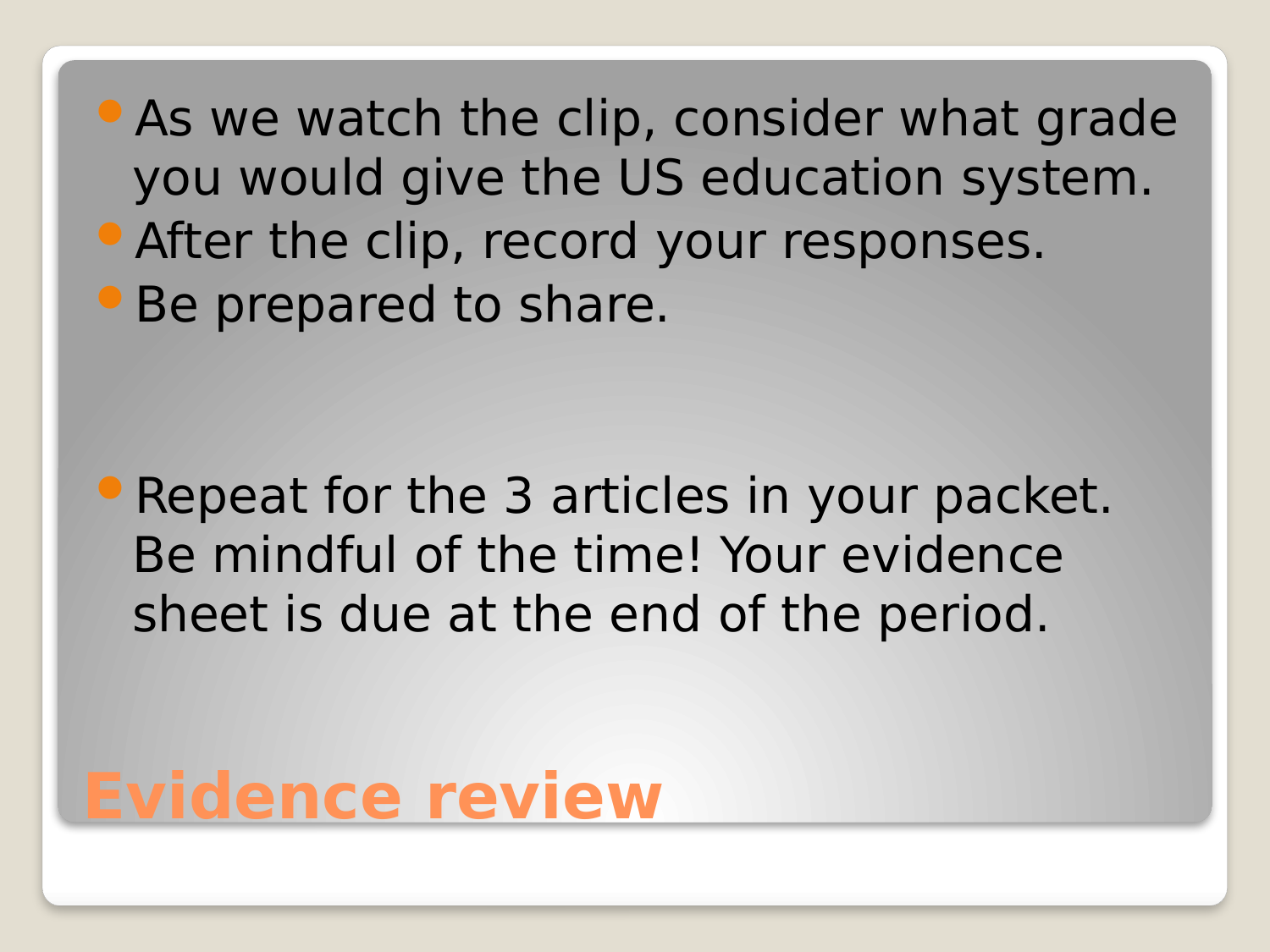

As we watch the clip, consider what grade you would give the US education system.
After the clip, record your responses.
Be prepared to share.

Repeat for the 3 articles in your packet. Be mindful of the time! Your evidence sheet is due at the end of the period.
# Evidence review